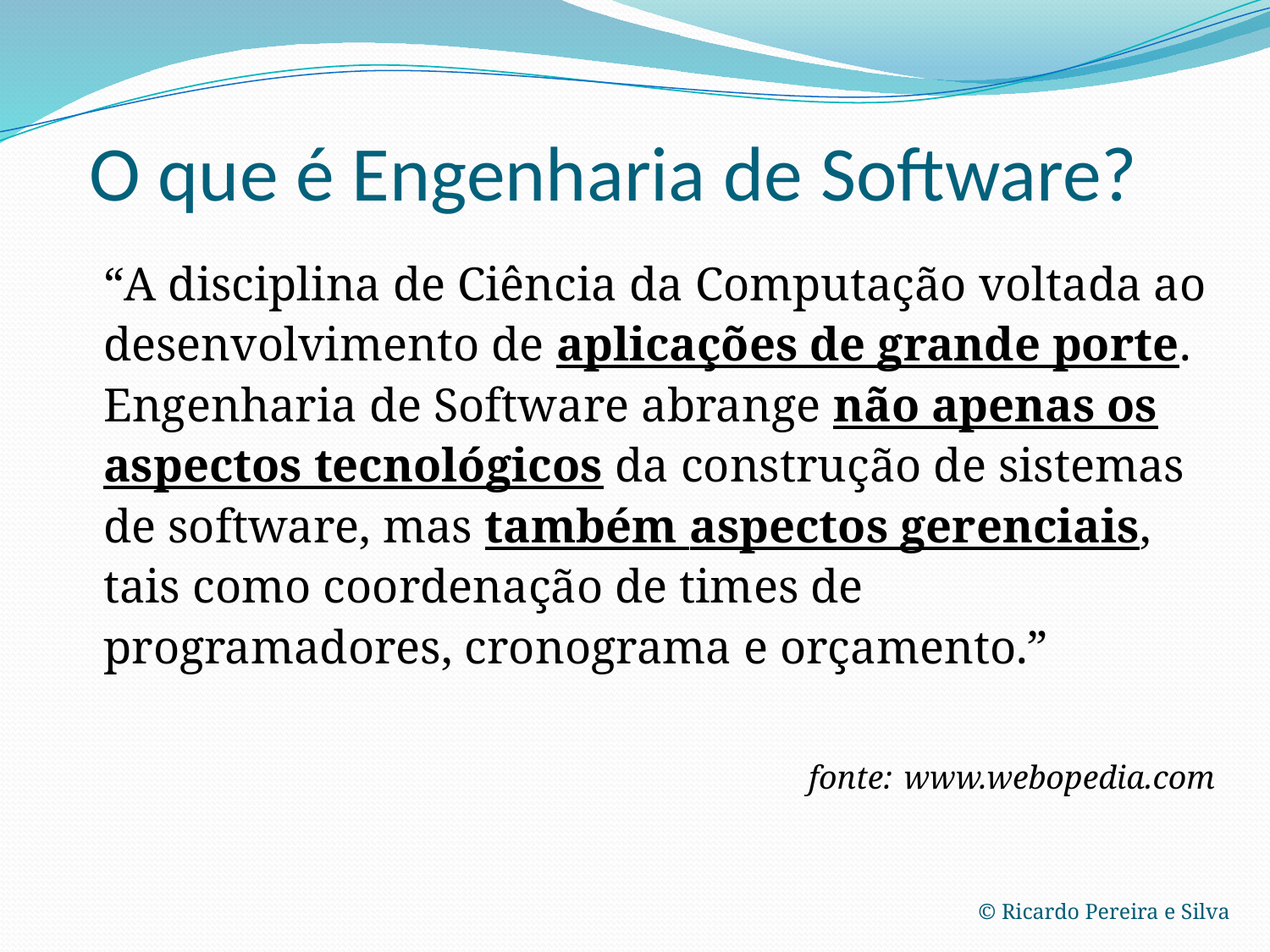

# O que é Engenharia de Software?
	“A disciplina de Ciência da Computação voltada ao desenvolvimento de aplicações de grande porte. Engenharia de Software abrange não apenas os aspectos tecnológicos da construção de sistemas de software, mas também aspectos gerenciais, tais como coordenação de times de programadores, cronograma e orçamento.”
fonte: www.webopedia.com
© Ricardo Pereira e Silva